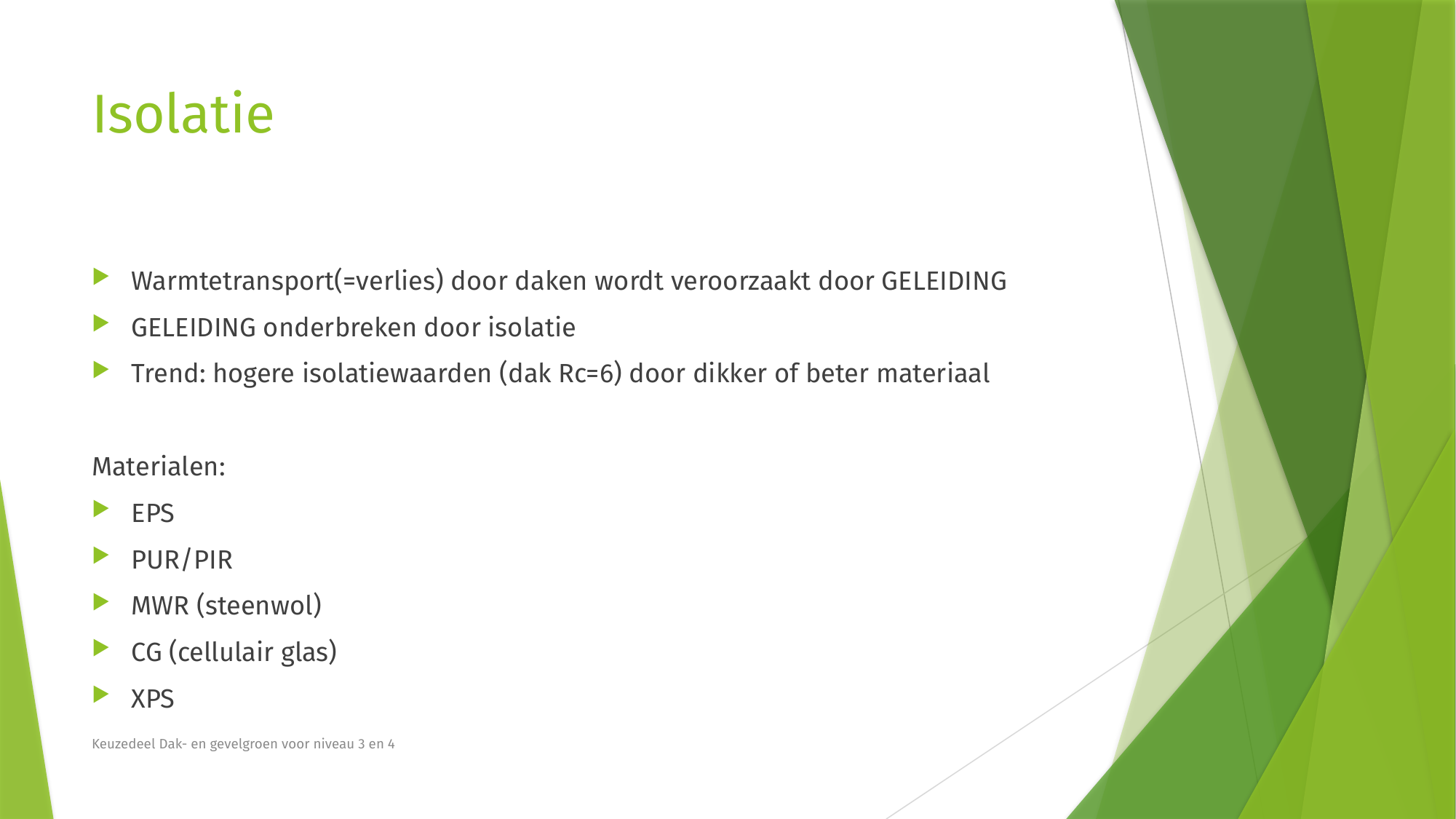

# Isolatie
Warmtetransport(=verlies) door daken wordt veroorzaakt door GELEIDING
GELEIDING onderbreken door isolatie
Trend: hogere isolatiewaarden (dak Rc=6) door dikker of beter materiaal

Materialen:
EPS
PUR/PIR
MWR (steenwol)
CG (cellulair glas)
XPS

Keuzedeel Dak- en gevelgroen voor niveau 3 en 4